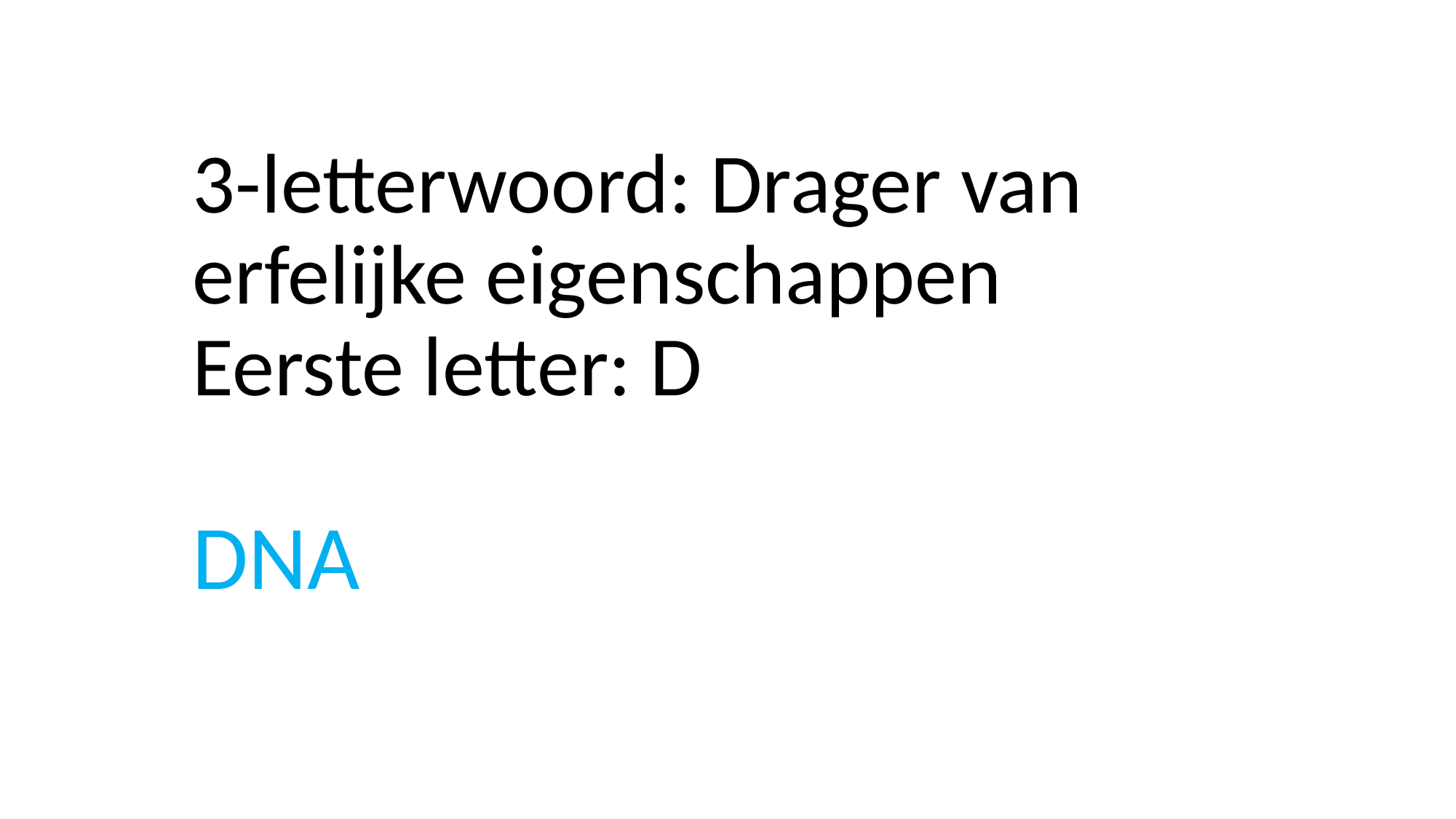

# 3-letterwoord: Drager van erfelijke eigenschappen Eerste letter: D
DNA